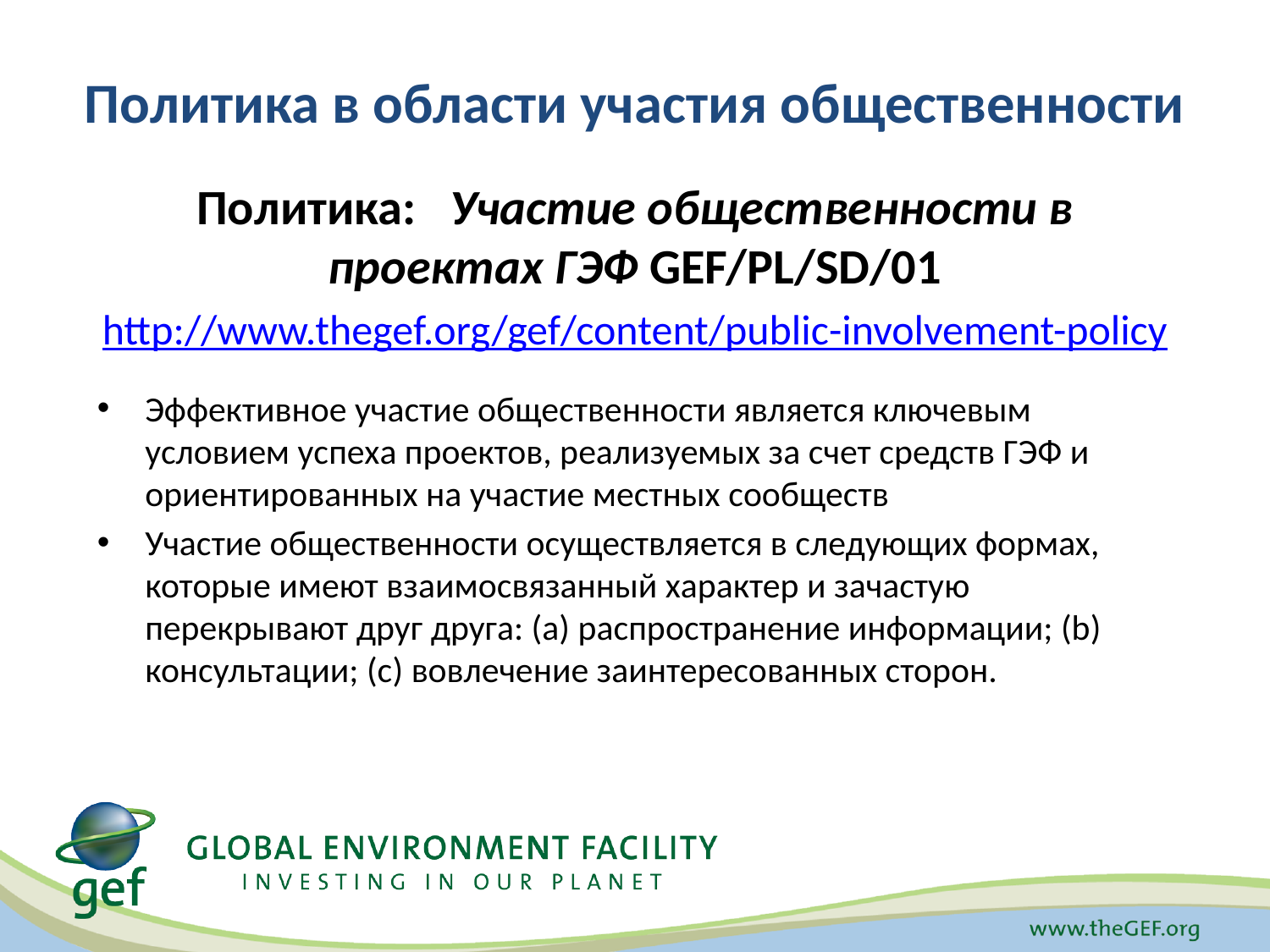

# Политика в области участия общественности
Политика:   Участие общественности в проектах ГЭФ GEF/PL/SD/01
http://www.thegef.org/gef/content/public-involvement-policy

Эффективное участие общественности является ключевым условием успеха проектов, реализуемых за счет средств ГЭФ и ориентированных на участие местных сообществ
Участие общественности осуществляется в следующих формах, которые имеют взаимосвязанный характер и зачастую перекрывают друг друга: (a) распространение информации; (b) консультации; (c) вовлечение заинтересованных сторон.